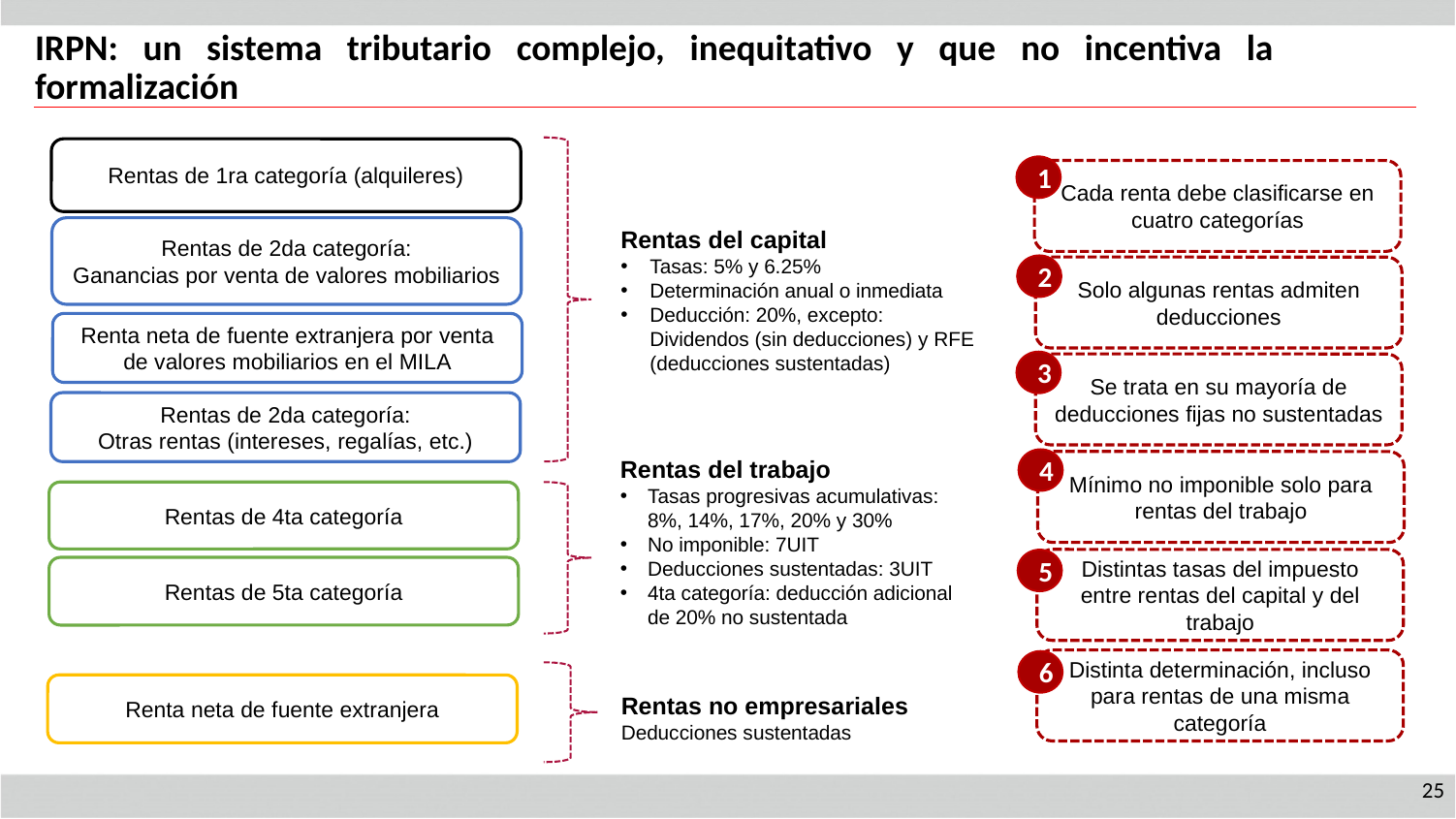

IRPN: un sistema tributario complejo, inequitativo y que no incentiva la formalización

Rentas de 1ra categoría (alquileres)
1
Cada renta debe clasificarse en cuatro categorías
Rentas del capital
Tasas: 5% y 6.25%
Determinación anual o inmediata
Deducción: 20%, excepto: Dividendos (sin deducciones) y RFE (deducciones sustentadas)
Rentas de 2da categoría:
Ganancias por venta de valores mobiliarios
2
Solo algunas rentas admiten deducciones
Renta neta de fuente extranjera por venta de valores mobiliarios en el MILA
3
Se trata en su mayoría de deducciones fijas no sustentadas
Rentas de 2da categoría:
Otras rentas (intereses, regalías, etc.)
Rentas del trabajo
Tasas progresivas acumulativas: 8%, 14%, 17%, 20% y 30%
No imponible: 7UIT
Deducciones sustentadas: 3UIT
4ta categoría: deducción adicional de 20% no sustentada
4
Mínimo no imponible solo para rentas del trabajo
Rentas de 4ta categoría

Distintas tasas del impuesto entre rentas del capital y del trabajo
5
Rentas de 5ta categoría
Distinta determinación, incluso para rentas de una misma categoría
6

Renta neta de fuente extranjera
Rentas no empresariales
Deducciones sustentadas
25